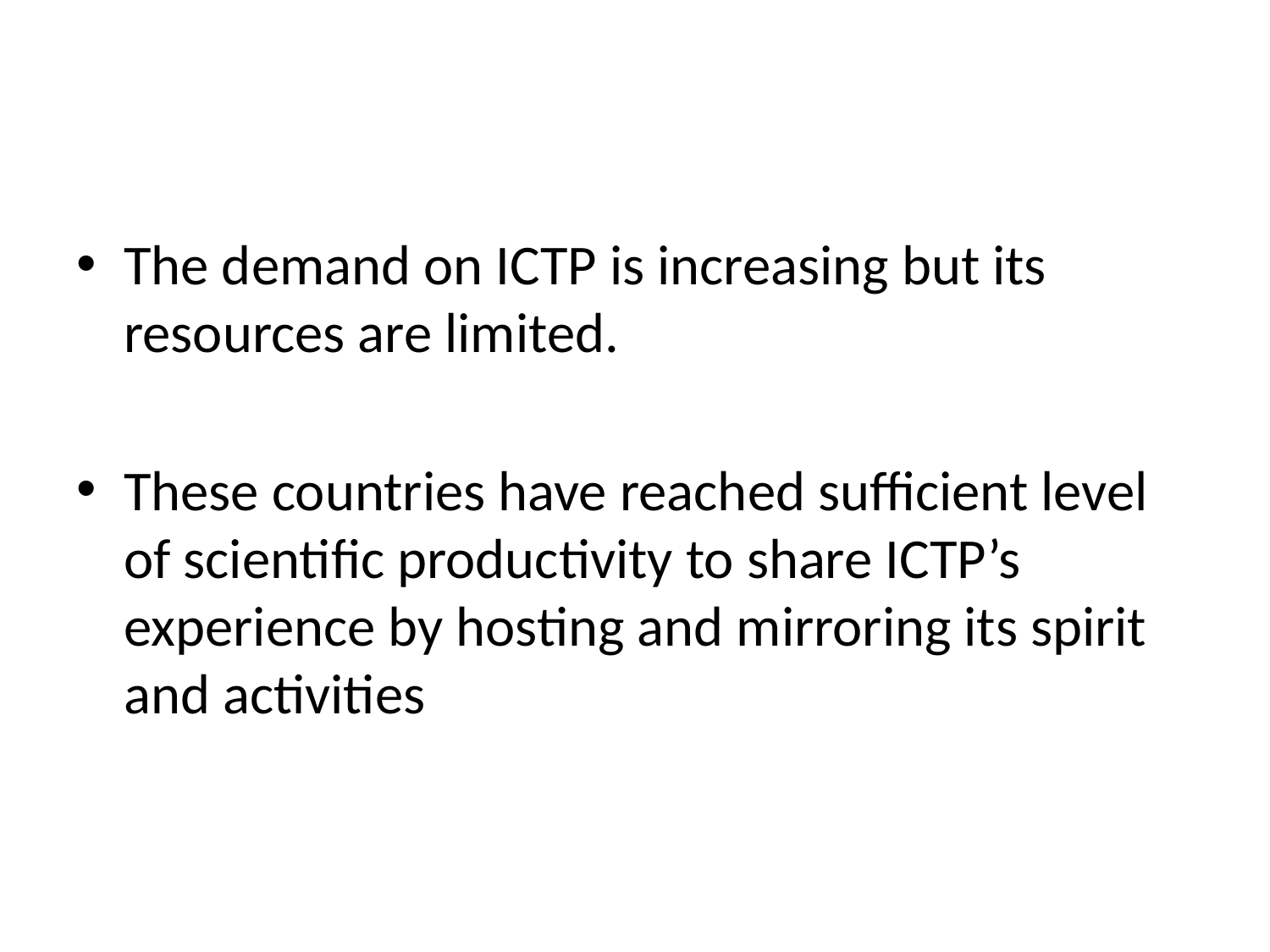

#
The demand on ICTP is increasing but its resources are limited.

These countries have reached sufficient level of scientific productivity to share ICTP’s experience by hosting and mirroring its spirit and activities